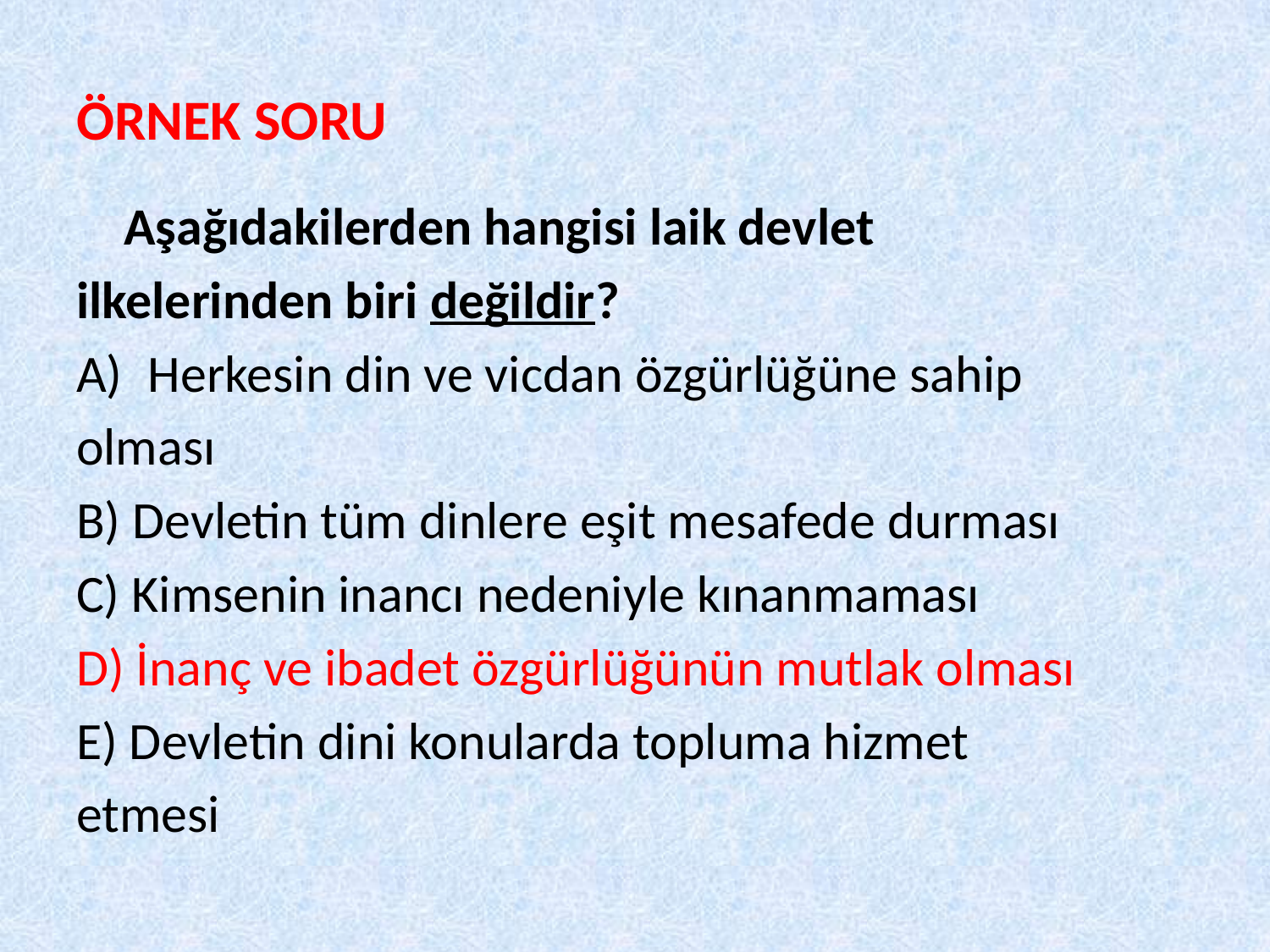

# ÖRNEK SORU
	Aşağıdakilerden hangisi laik devlet
ilkelerinden biri değildir?
Herkesin din ve vicdan özgürlüğüne sahip
olması
B) Devletin tüm dinlere eşit mesafede durması
C) Kimsenin inancı nedeniyle kınanmaması
D) İnanç ve ibadet özgürlüğünün mutlak olması
E) Devletin dini konularda topluma hizmet
etmesi